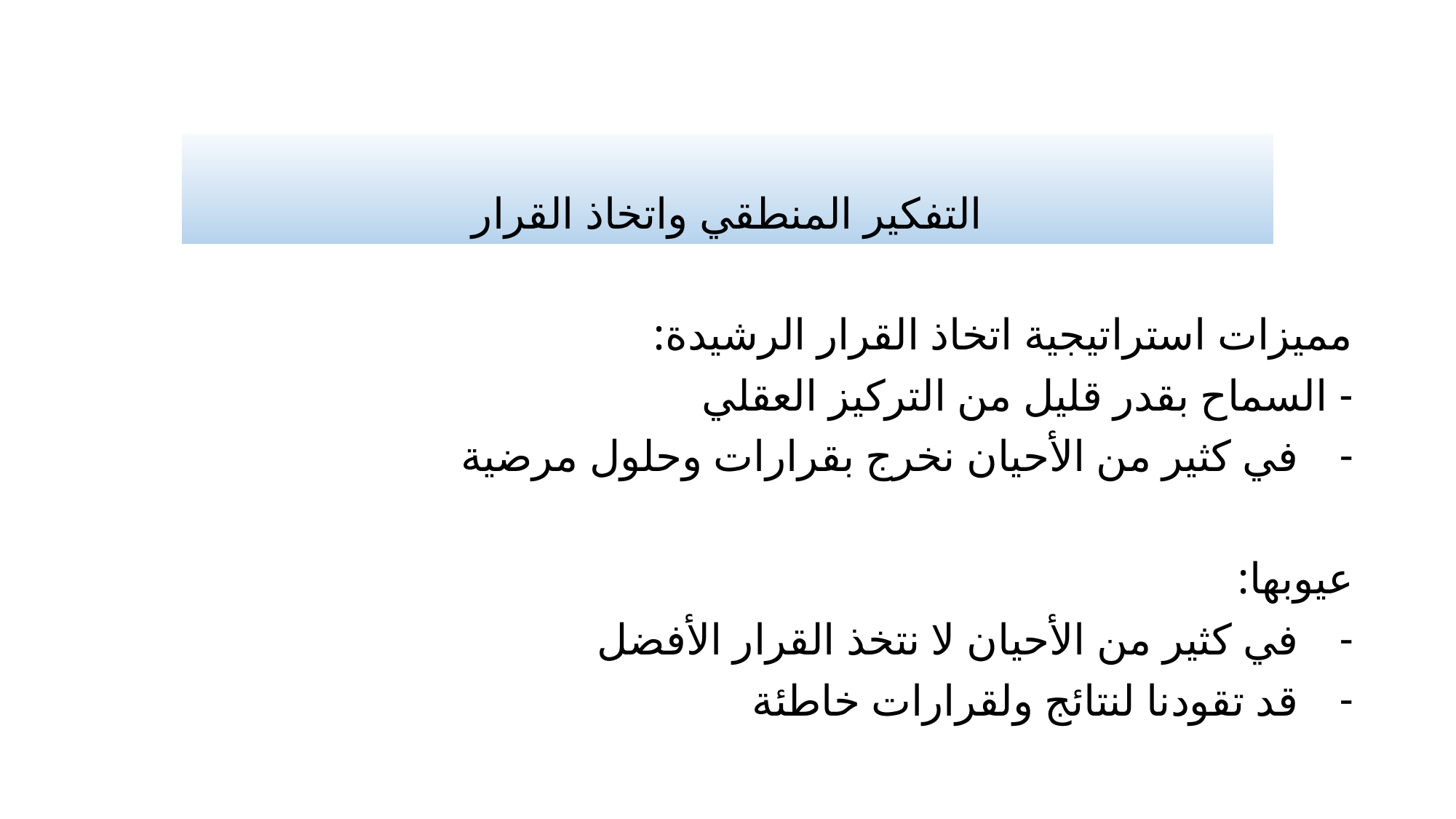

# التفكير المنطقي واتخاذ القرار
مميزات استراتيجية اتخاذ القرار الرشيدة:
- السماح بقدر قليل من التركيز العقلي
في كثير من الأحيان نخرج بقرارات وحلول مرضية

عيوبها:
في كثير من الأحيان لا نتخذ القرار الأفضل
قد تقودنا لنتائج ولقرارات خاطئة